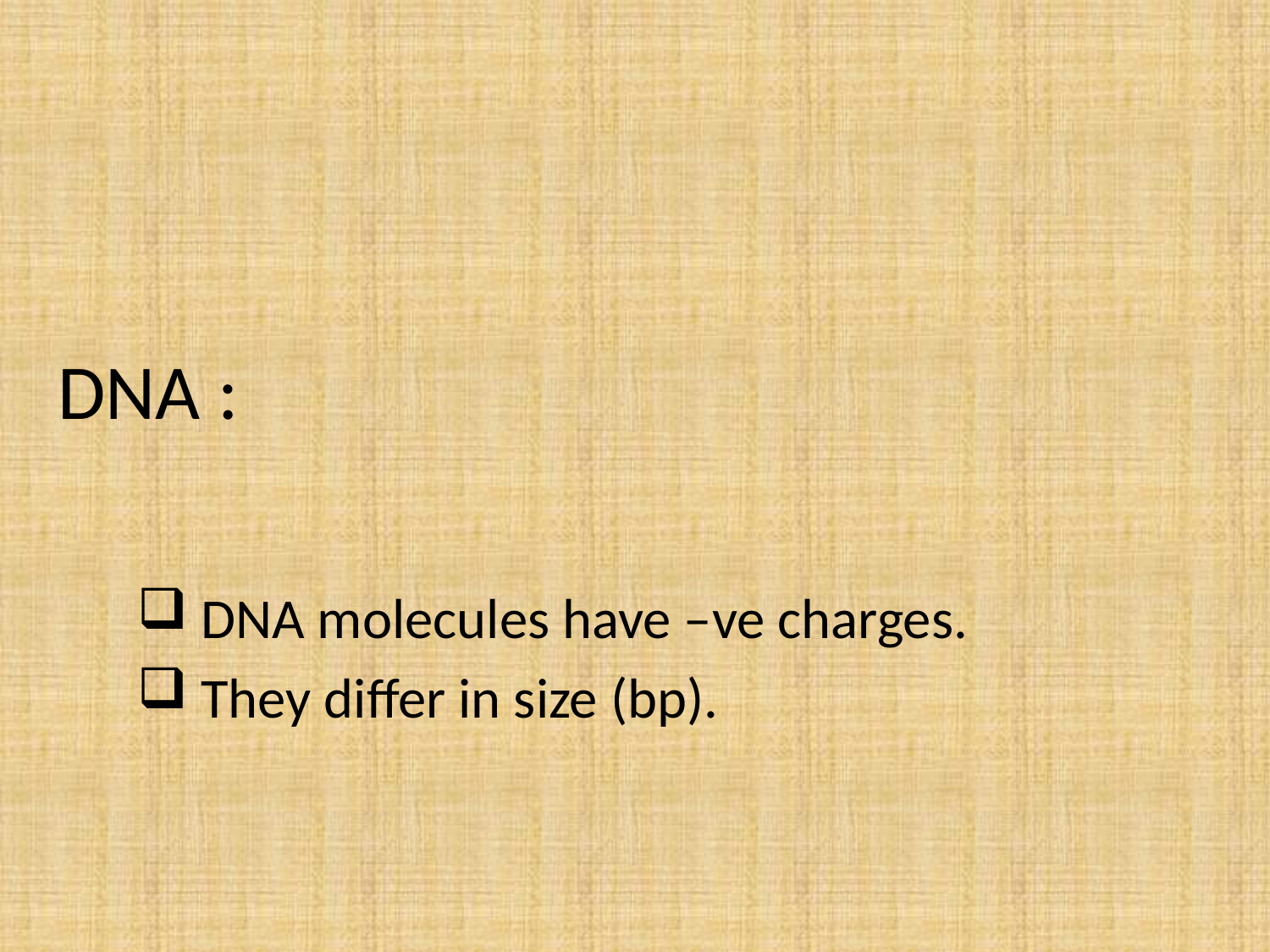

# DNA :
DNA molecules have –ve charges.
They differ in size (bp).